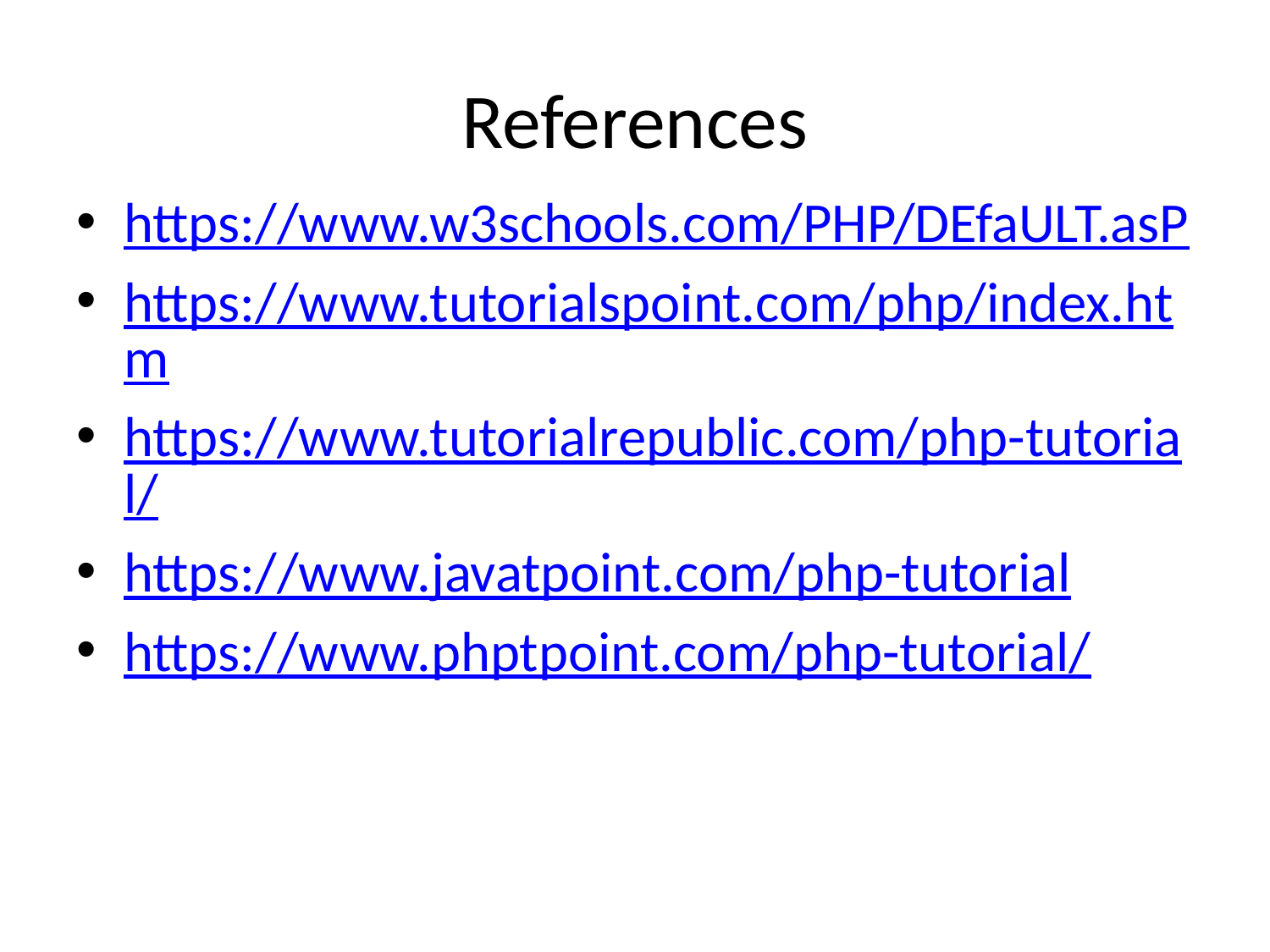

# References
https://www.w3schools.com/PHP/DEfaULT.asP
https://www.tutorialspoint.com/php/index.htm
https://www.tutorialrepublic.com/php-tutorial/
https://www.javatpoint.com/php-tutorial
https://www.phptpoint.com/php-tutorial/